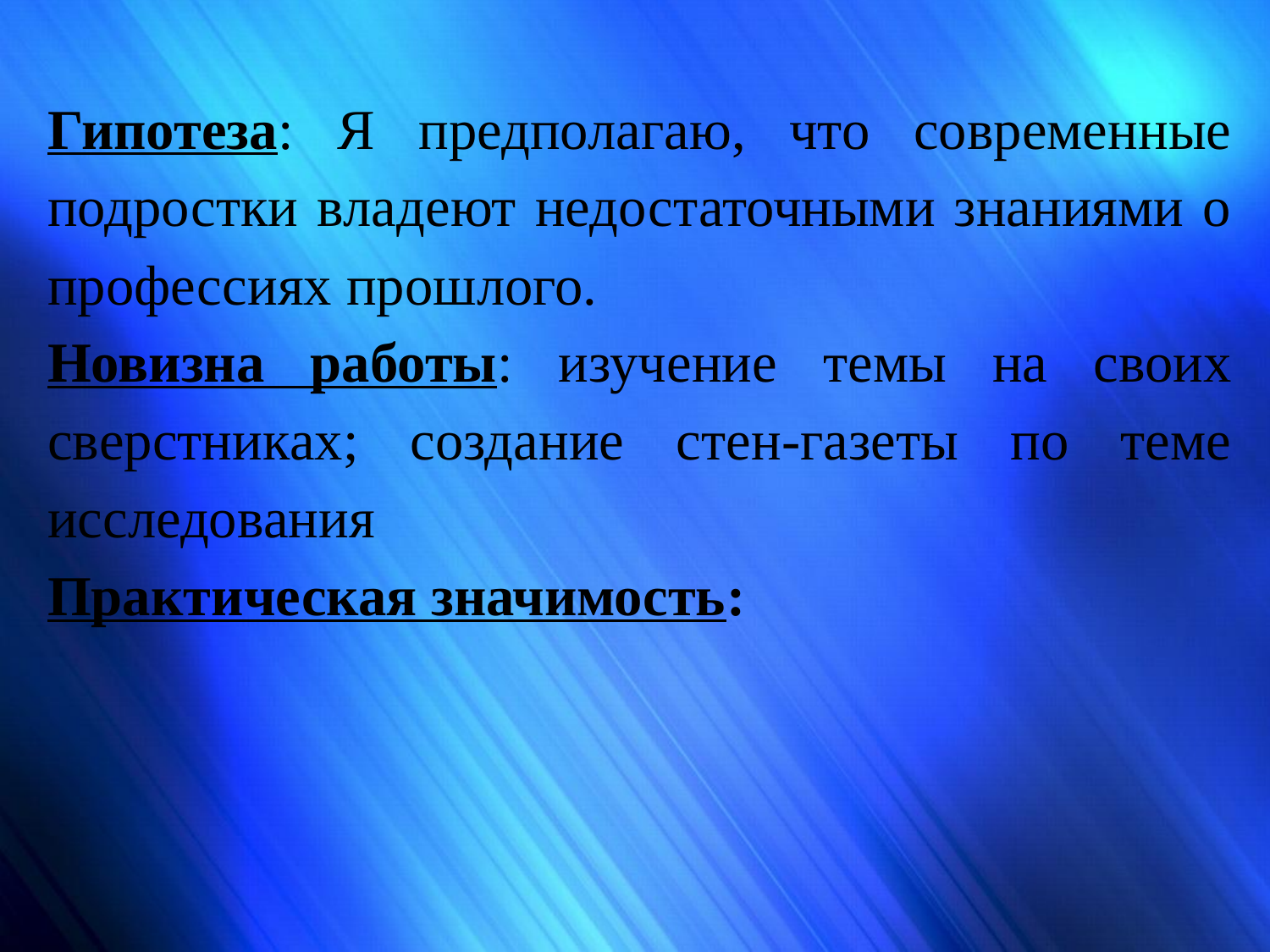

Гипотеза: Я предполагаю, что современные подростки владеют недостаточными знаниями о профессиях прошлого.
Новизна работы: изучение темы на своих сверстниках; создание стен-газеты по теме исследования
Практическая значимость: